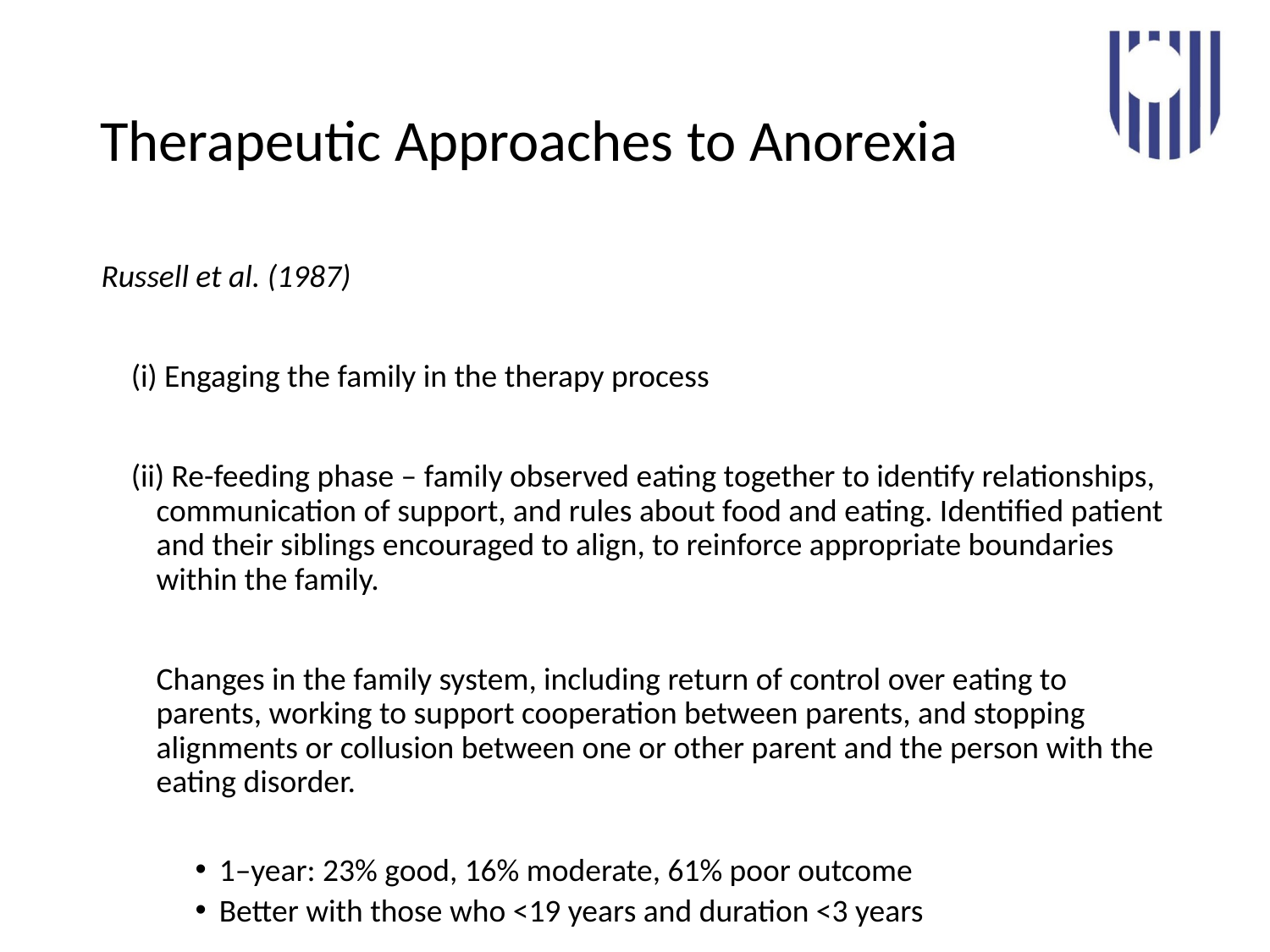

# Therapeutic Approaches to Anorexia
Russell et al. (1987)

(i) Engaging the family in the therapy process

(ii) Re-feeding phase – family observed eating together to identify relationships, communication of support, and rules about food and eating. Identified patient and their siblings encouraged to align, to reinforce appropriate boundaries within the family.

Changes in the family system, including return of control over eating to parents, working to support cooperation between parents, and stopping alignments or collusion between one or other parent and the person with the eating disorder.

1–year: 23% good, 16% moderate, 61% poor outcome
Better with those who <19 years and duration <3 years